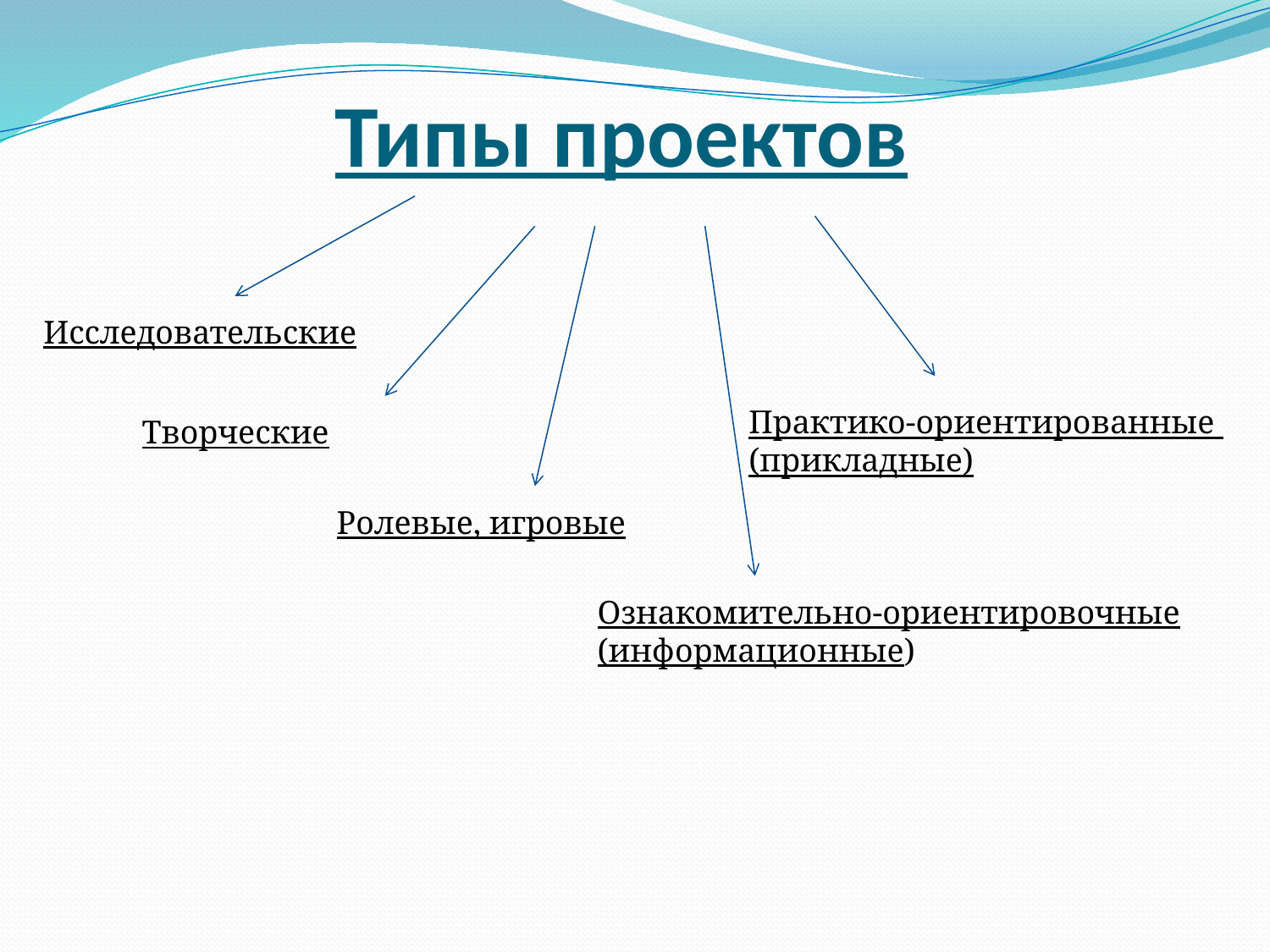

# Типы проектов
Исследовательские
Практико-ориентированные
(прикладные)
Творческие
Ролевые, игровые
Ознакомительно-ориентировочные (информационные)